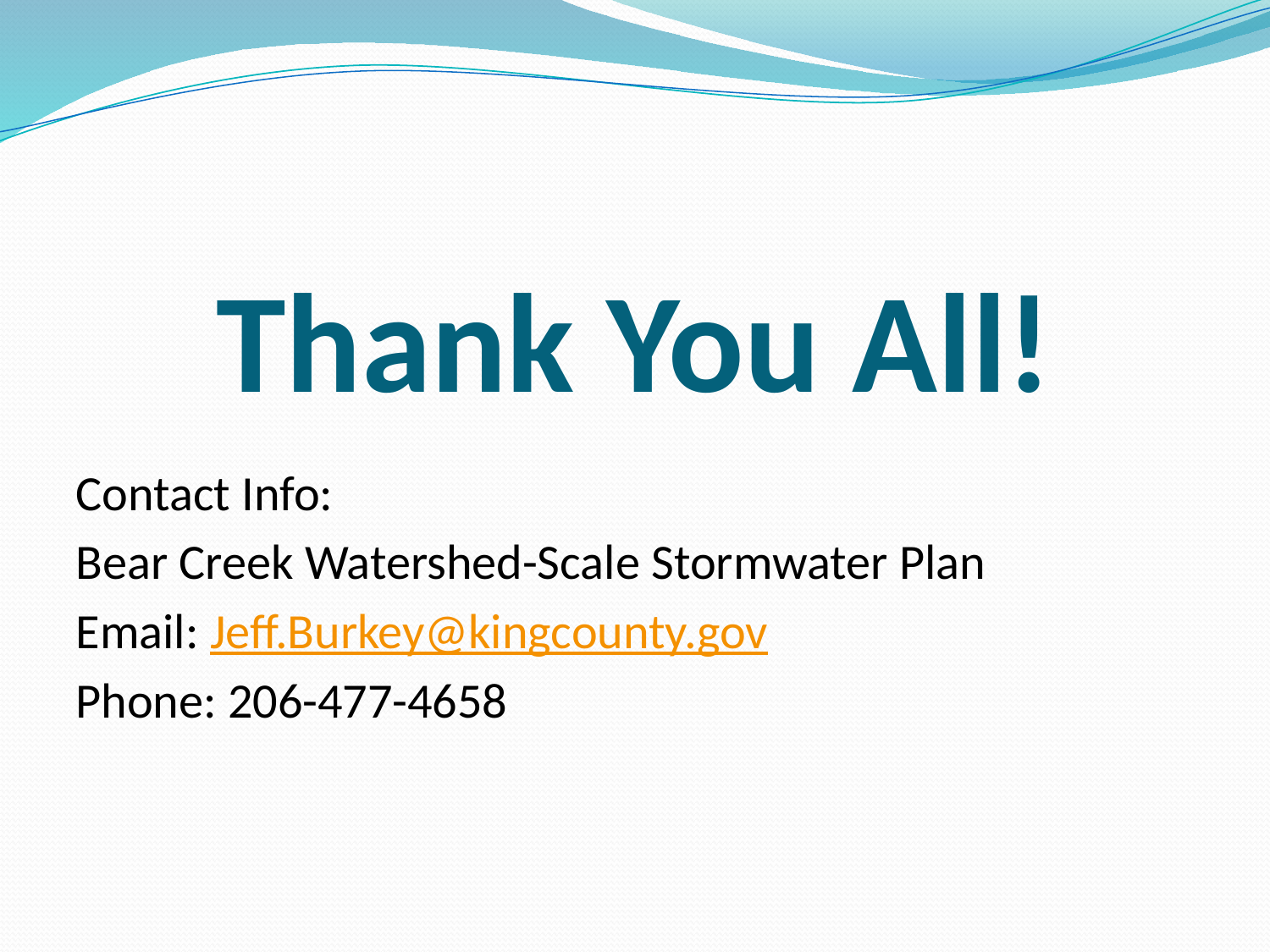

# Thank You All!
Contact Info:
Bear Creek Watershed-Scale Stormwater Plan
Email: Jeff.Burkey@kingcounty.gov
Phone: 206-477-4658